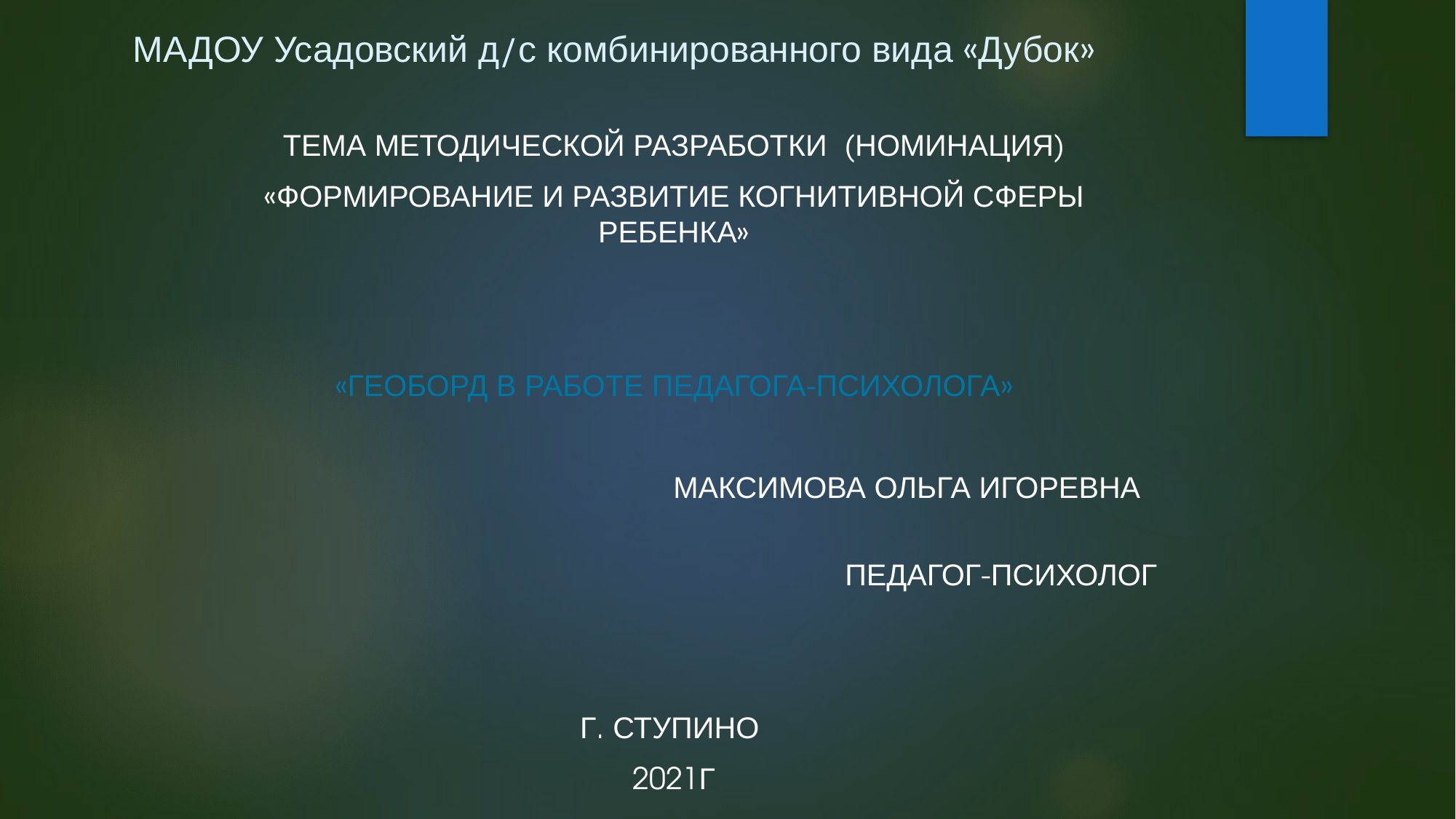

# МАДОУ Усадовский д/с комбинированного вида «Дубок»
Тема методической разработки  (номинация)
«Формирование и развитие когнитивной сферы ребенка»

«Геоборд в работе педагога-психолога»

                                                         Максимова Ольга Игоревна
                        Педагог-психолог

г. Ступино
2021г